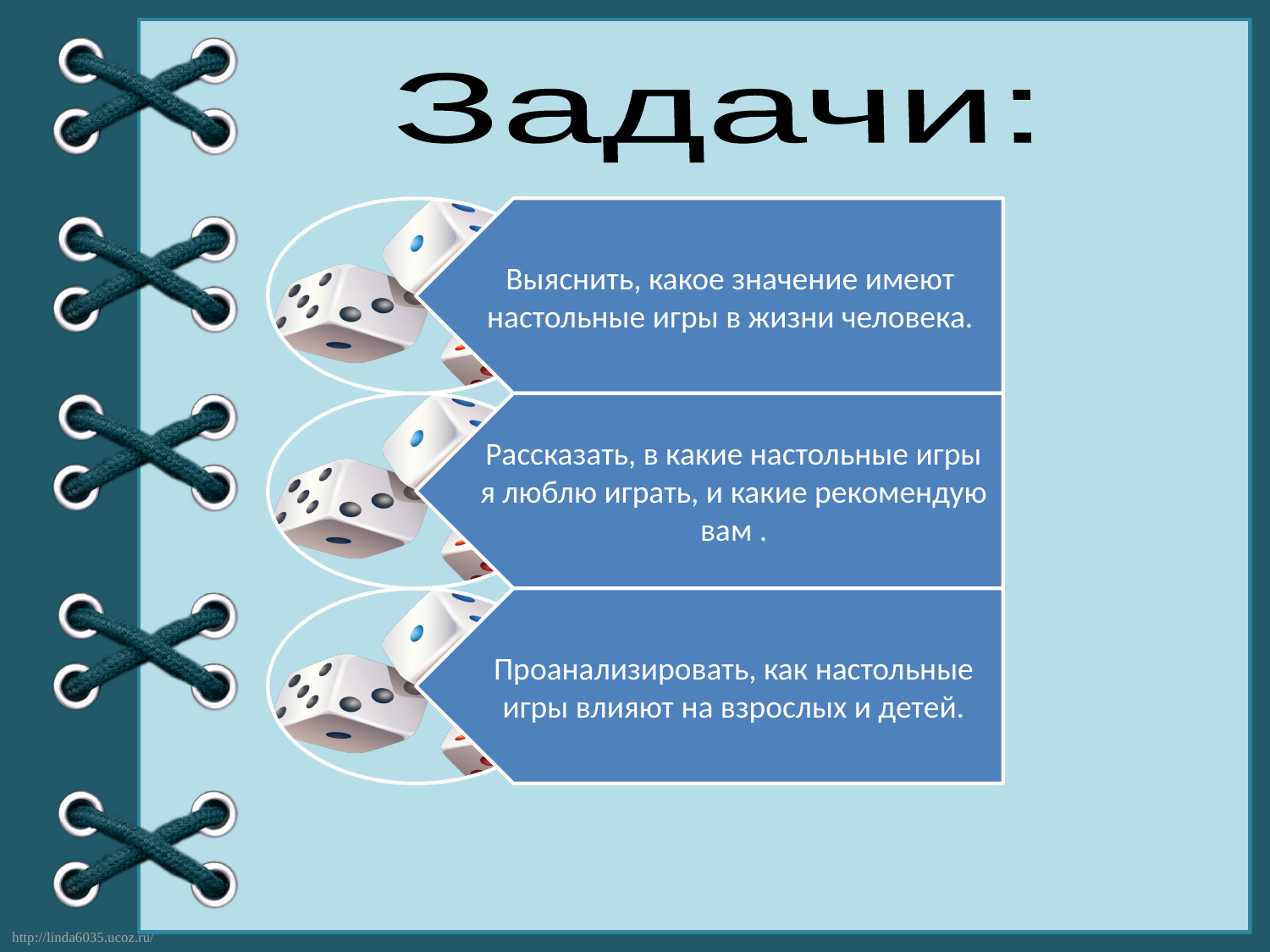

Задачи:
Выяснить, какое значение имеют  настольные игры в жизни человека.
Рассказать, в какие настольные игры я люблю играть, и какие рекомендую вам .
Проанализировать, как настольные игры влияют на взрослых и детей.